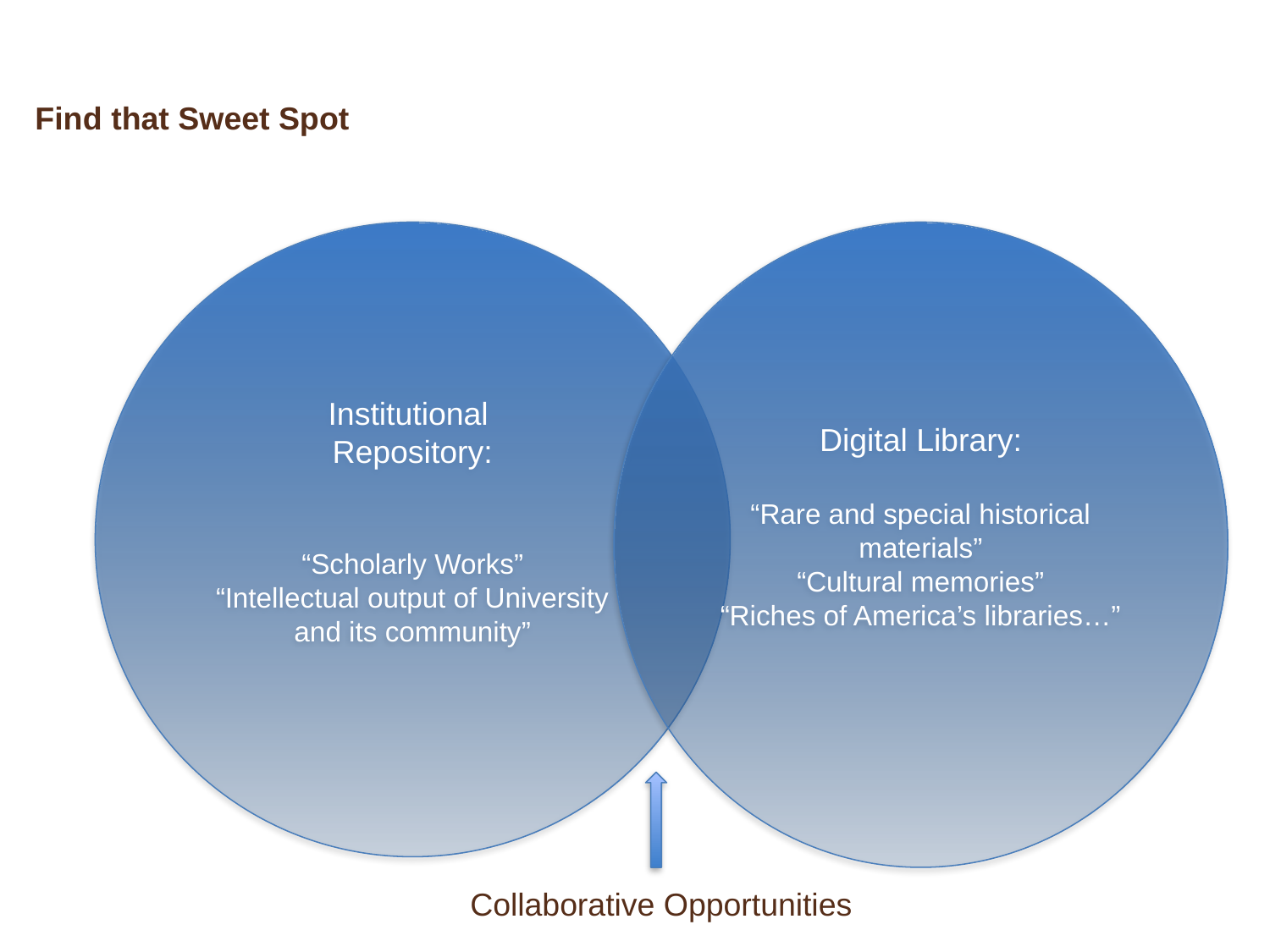

Find that Sweet Spot
Institutional
Repository:

“Scholarly Works”
“Intellectual output of University and its community”

Digital Library:

“Rare and special historical materials”
“Cultural memories”
“Riches of America’s libraries…”

Collaborative Opportunities